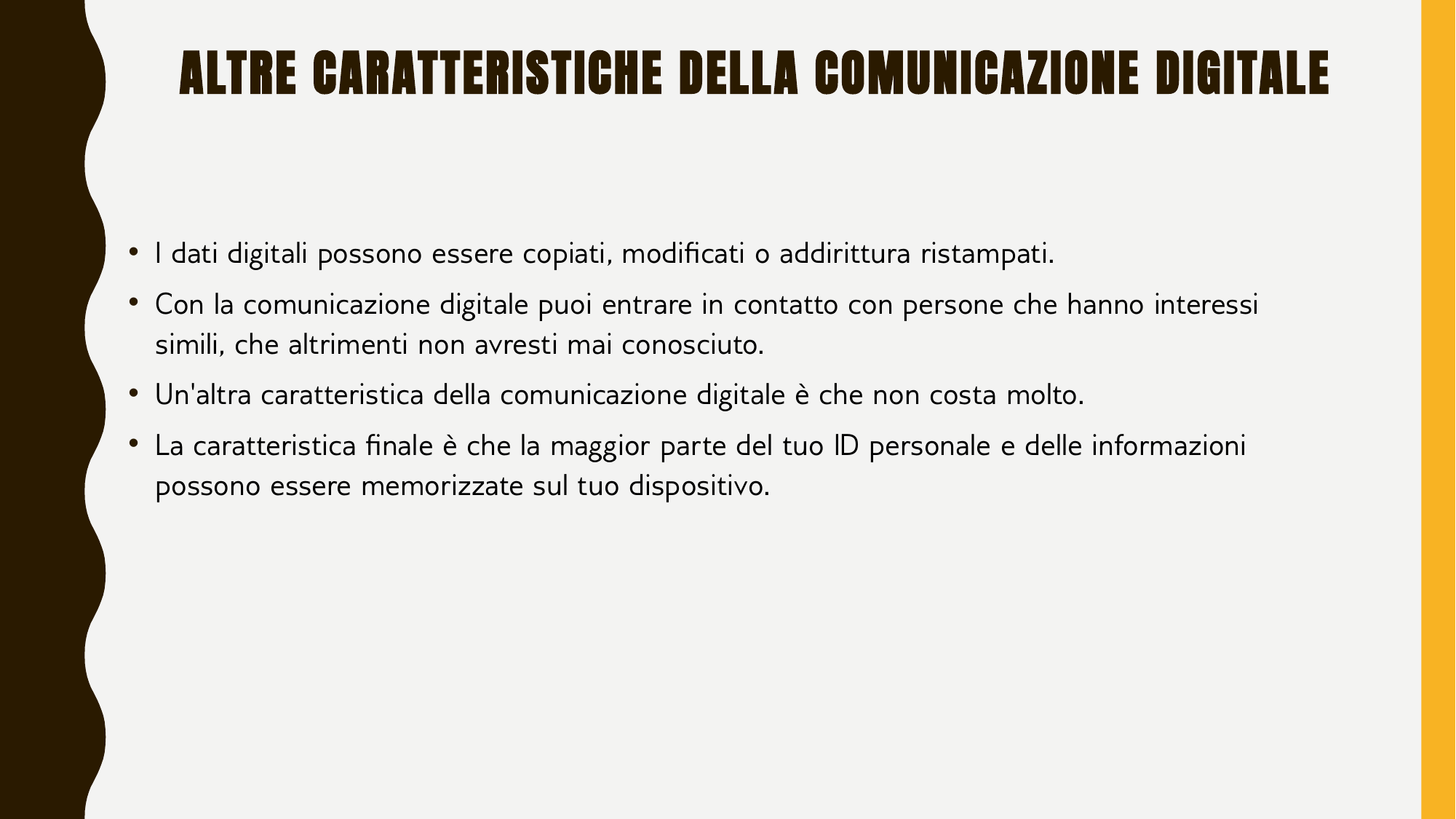

# Altre caratteristiche della comunicazione digitale
I dati digitali possono essere copiati, modificati o addirittura ristampati.
Con la comunicazione digitale puoi entrare in contatto con persone che hanno interessi simili, che altrimenti non avresti mai conosciuto.
Un'altra caratteristica della comunicazione digitale è che non costa molto.
La caratteristica finale è che la maggior parte del tuo ID personale e delle informazioni possono essere memorizzate sul tuo dispositivo.